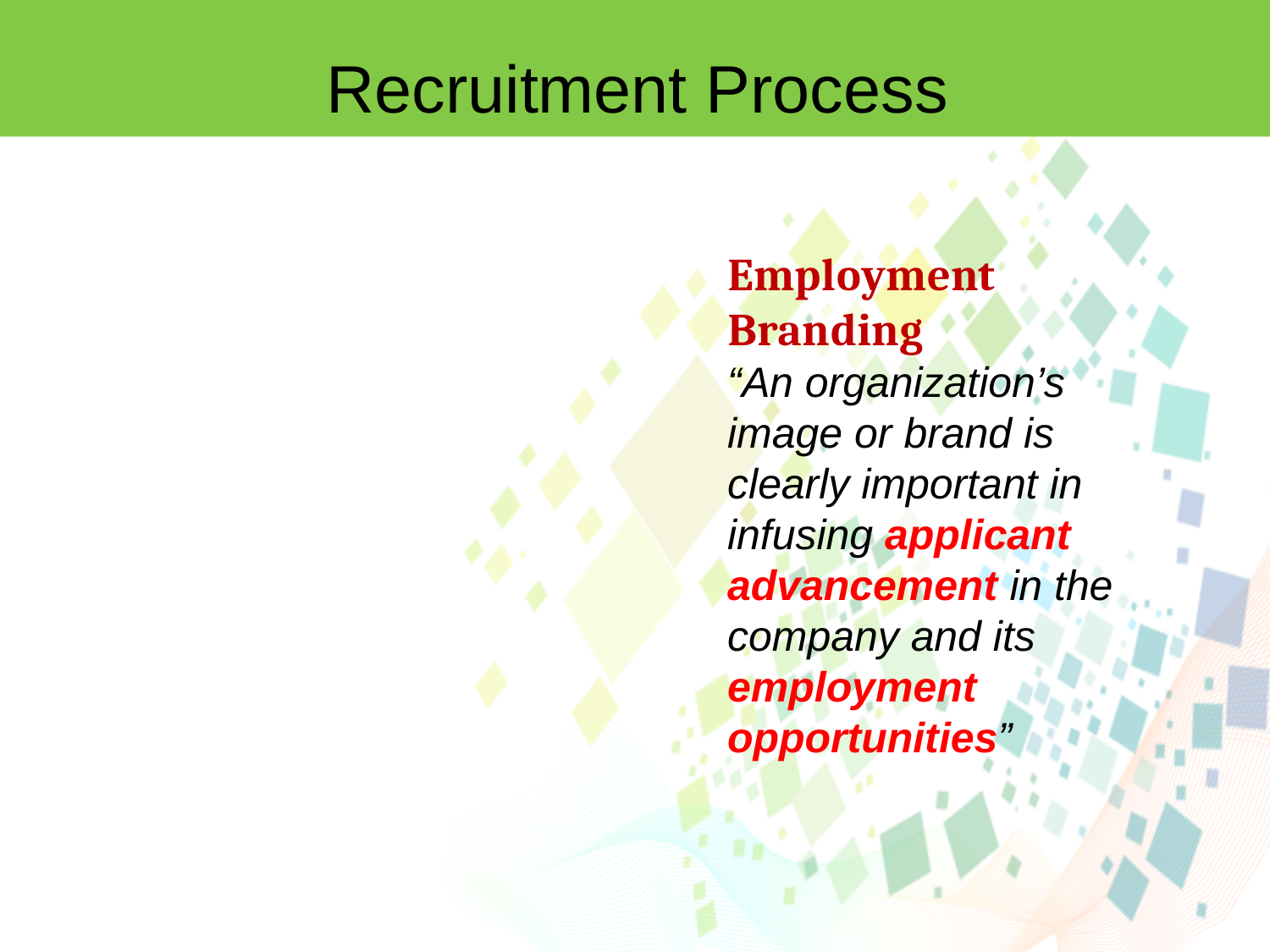

Recruitment Process
Employment Branding
“An organization’s image or brand is
clearly important in infusing applicant advancement in the company and its employment opportunities”